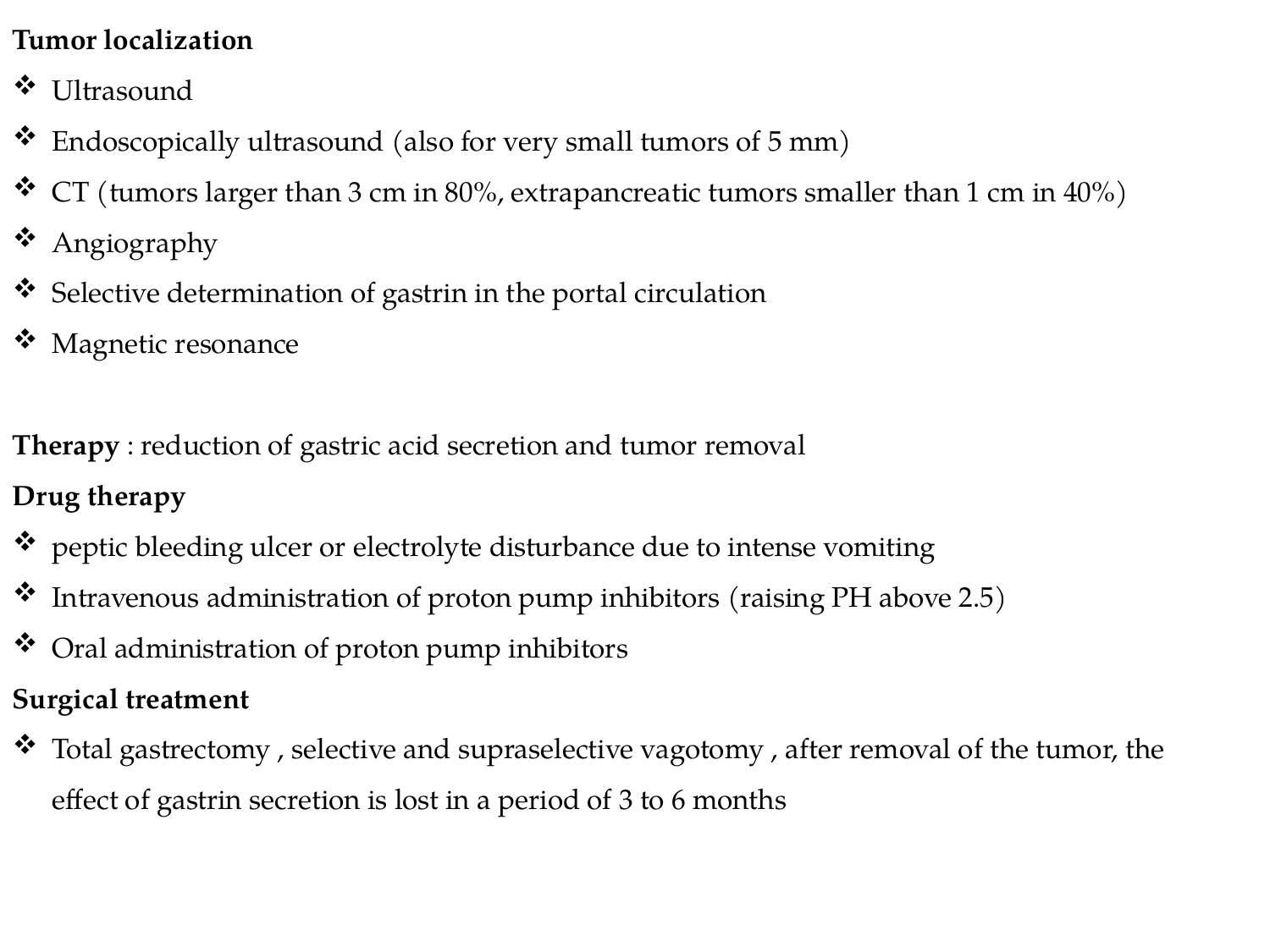

Tumor localization
Ultrasound
Endoscopically ultrasound (also for very small tumors of 5 mm)
CT (tumors larger than 3 cm in 80%, extrapancreatic tumors smaller than 1 cm in 40%)
Angiography
Selective determination of gastrin in the portal circulation
Magnetic resonance

Therapy : reduction of gastric acid secretion and tumor removal
Drug therapy
peptic bleeding ulcer or electrolyte disturbance due to intense vomiting
Intravenous administration of proton pump inhibitors (raising PH above 2.5)
Oral administration of proton pump inhibitors
Surgical treatment
Total gastrectomy , selective and supraselective vagotomy , after removal of the tumor, the effect of gastrin secretion is lost in a period of 3 to 6 months